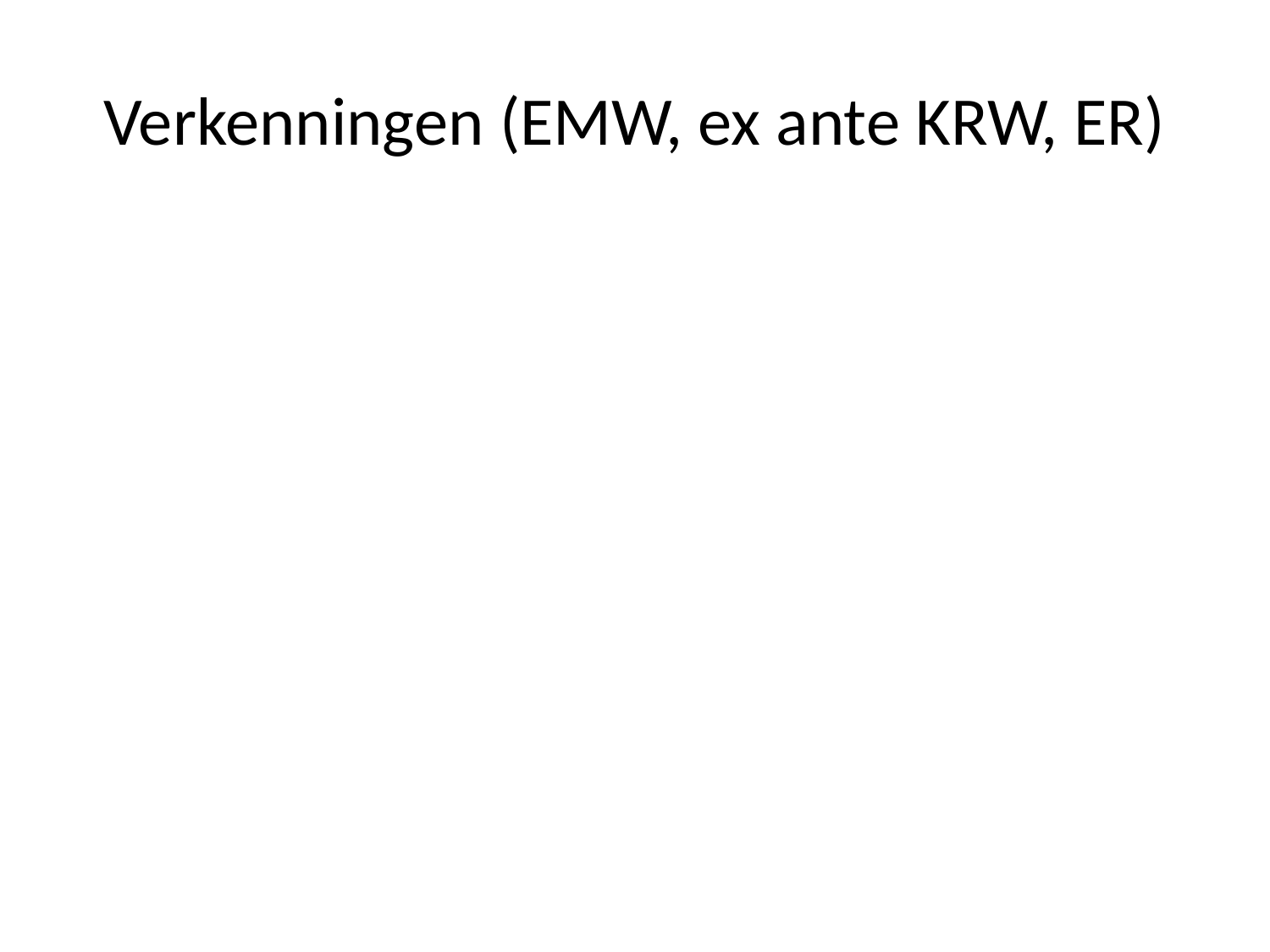

# Verkenningen (EMW, ex ante KRW, ER)